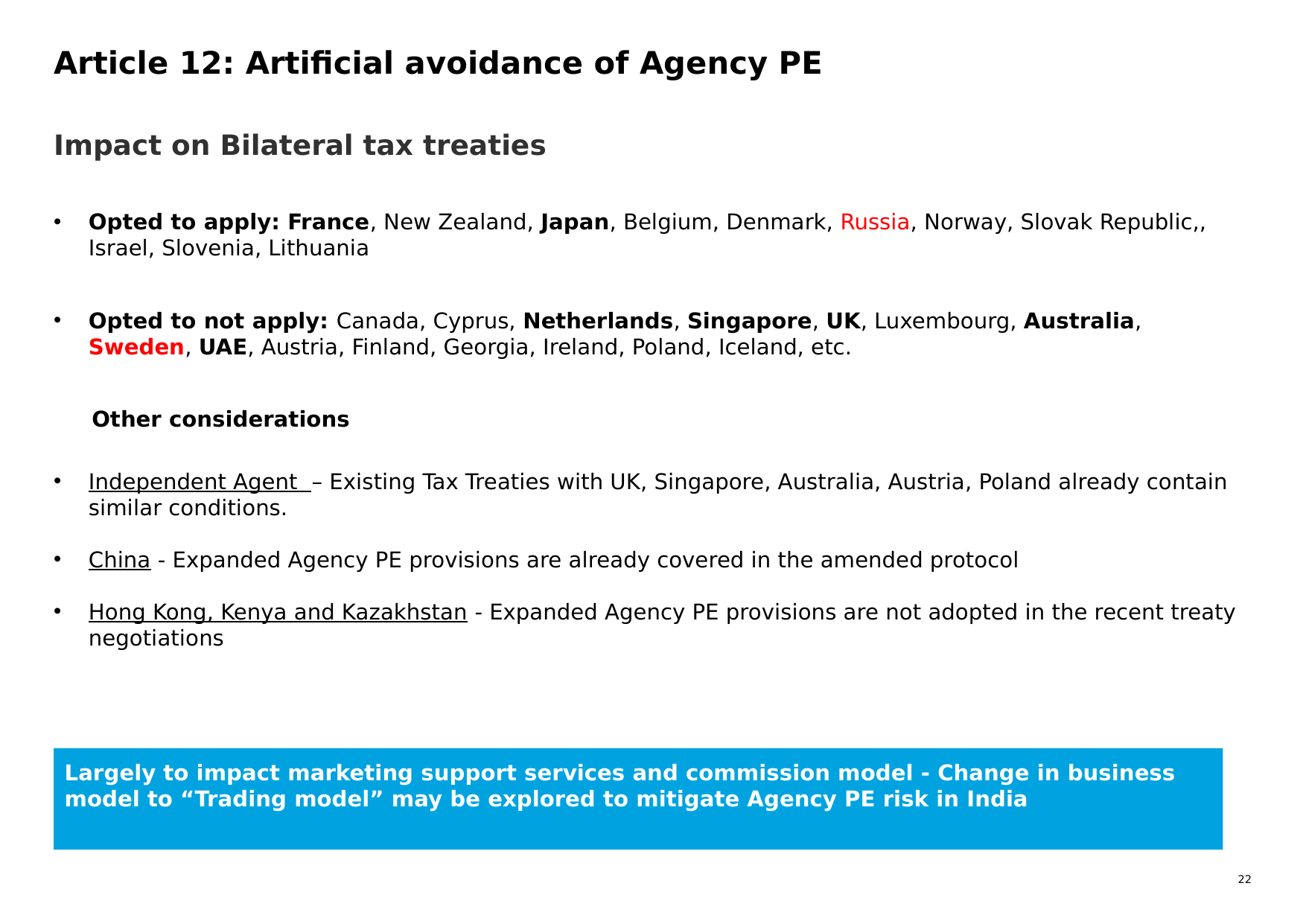

# Article 12: Artificial avoidance of Agency PE
Impact on Bilateral tax treaties

Opted to apply: France, New Zealand, Japan, Belgium, Denmark, Russia, Norway, Slovak Republic,, Israel, Slovenia, Lithuania

Opted to not apply: Canada, Cyprus, Netherlands, Singapore, UK, Luxembourg, Australia, Sweden, UAE, Austria, Finland, Georgia, Ireland, Poland, Iceland, etc.

     Other considerations

Independent Agent  – Existing Tax Treaties with UK, Singapore, Australia, Austria, Poland already contain similar conditions.

China - Expanded Agency PE provisions are already covered in the amended protocol

Hong Kong, Kenya and Kazakhstan - Expanded Agency PE provisions are not adopted in the recent treaty negotiations

Largely to impact marketing support services and commission model - Change in business model to “Trading model” may be explored to mitigate Agency PE risk in India